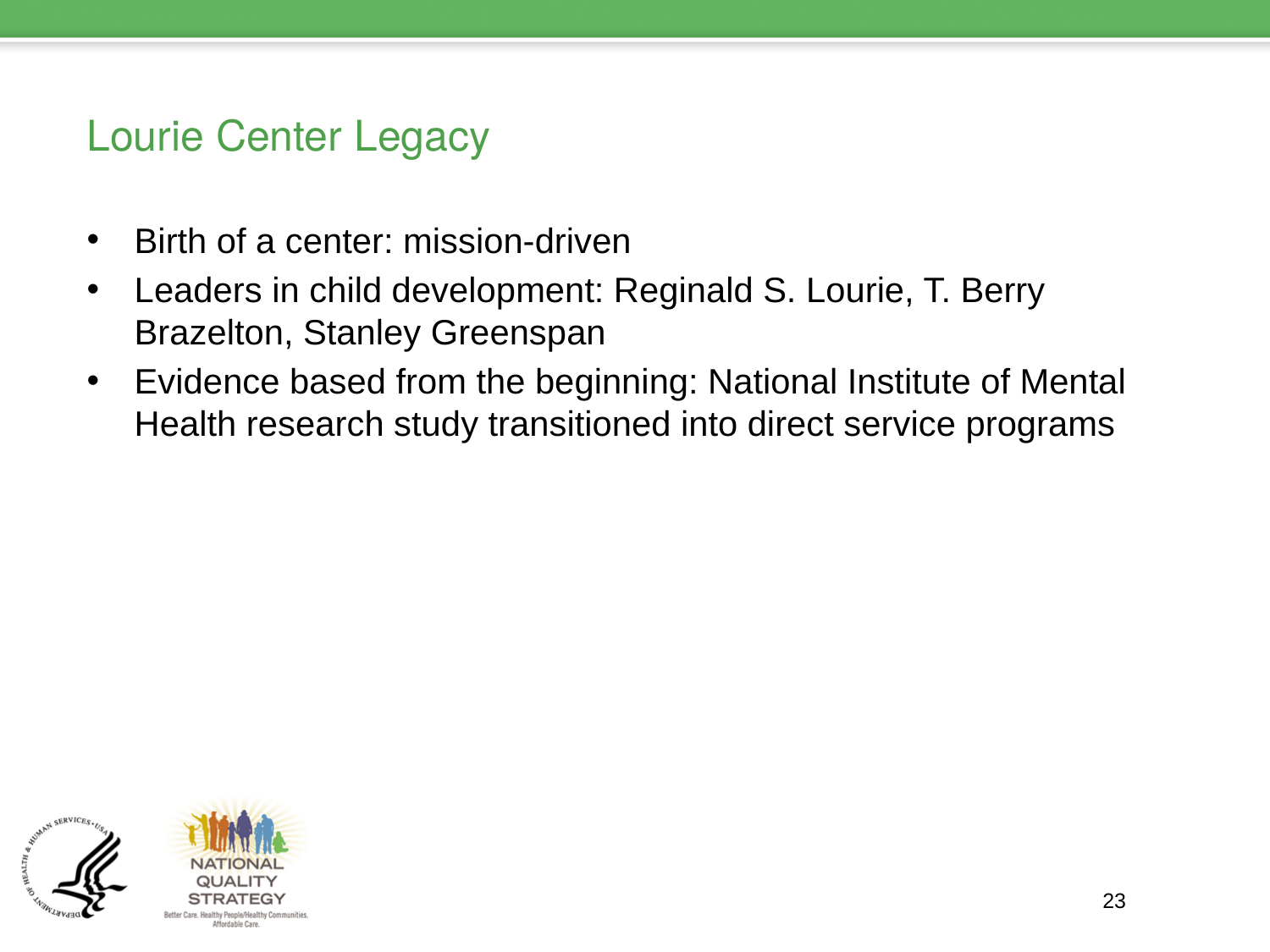

# Lourie Center Legacy
Birth of a center: mission-driven
Leaders in child development: Reginald S. Lourie, T. Berry Brazelton, Stanley Greenspan
Evidence based from the beginning: National Institute of Mental Health research study transitioned into direct service programs
23